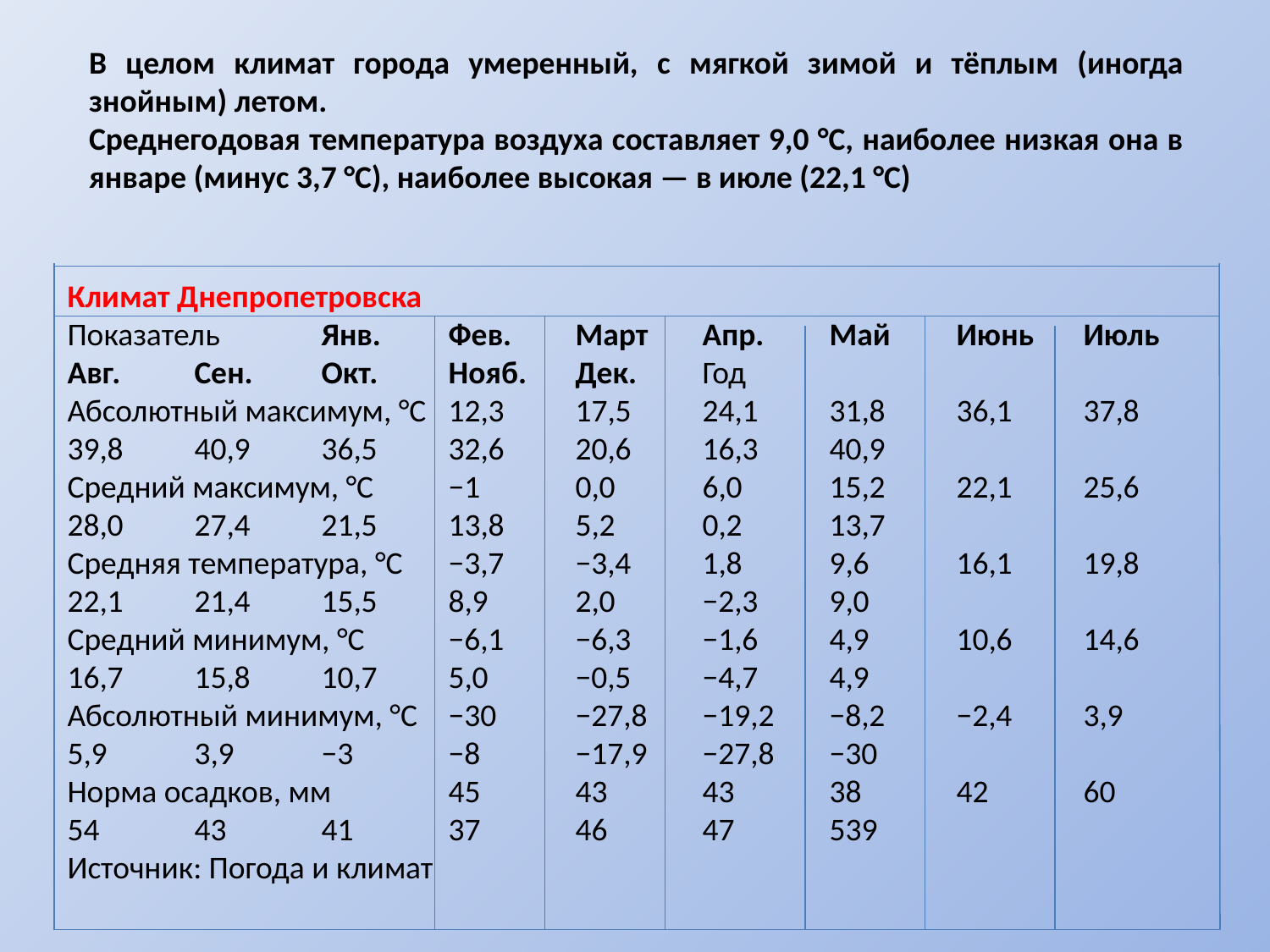

В целом климат города умеренный, с мягкой зимой и тёплым (иногда знойным) летом.
Среднегодовая температура воздуха составляет 9,0 °C, наиболее низкая она в январе (минус 3,7 °C), наиболее высокая — в июле (22,1 °C)

Климат Днепропетровска
Показатель	Янв.	Фев.	Март	Апр.	Май	Июнь	Июль	Авг.	Сен.	Окт.	Нояб.	Дек.	Год
Абсолютный максимум, °C	12,3	17,5	24,1	31,8	36,1	37,8	39,8	40,9	36,5	32,6	20,6	16,3	40,9
Средний максимум, °C	−1	0,0	6,0	15,2	22,1	25,6	28,0	27,4	21,5	13,8	5,2	0,2	13,7
Средняя температура, °C	−3,7	−3,4	1,8	9,6	16,1	19,8	22,1	21,4	15,5	8,9	2,0	−2,3	9,0
Средний минимум, °C	−6,1	−6,3	−1,6	4,9	10,6	14,6	16,7	15,8	10,7	5,0	−0,5	−4,7	4,9
Абсолютный минимум, °C	−30	−27,8	−19,2	−8,2	−2,4	3,9	5,9	3,9	−3	−8	−17,9	−27,8	−30
Норма осадков, мм	45	43	43	38	42	60	54	43	41	37	46	47	539
Источник: Погода и климат